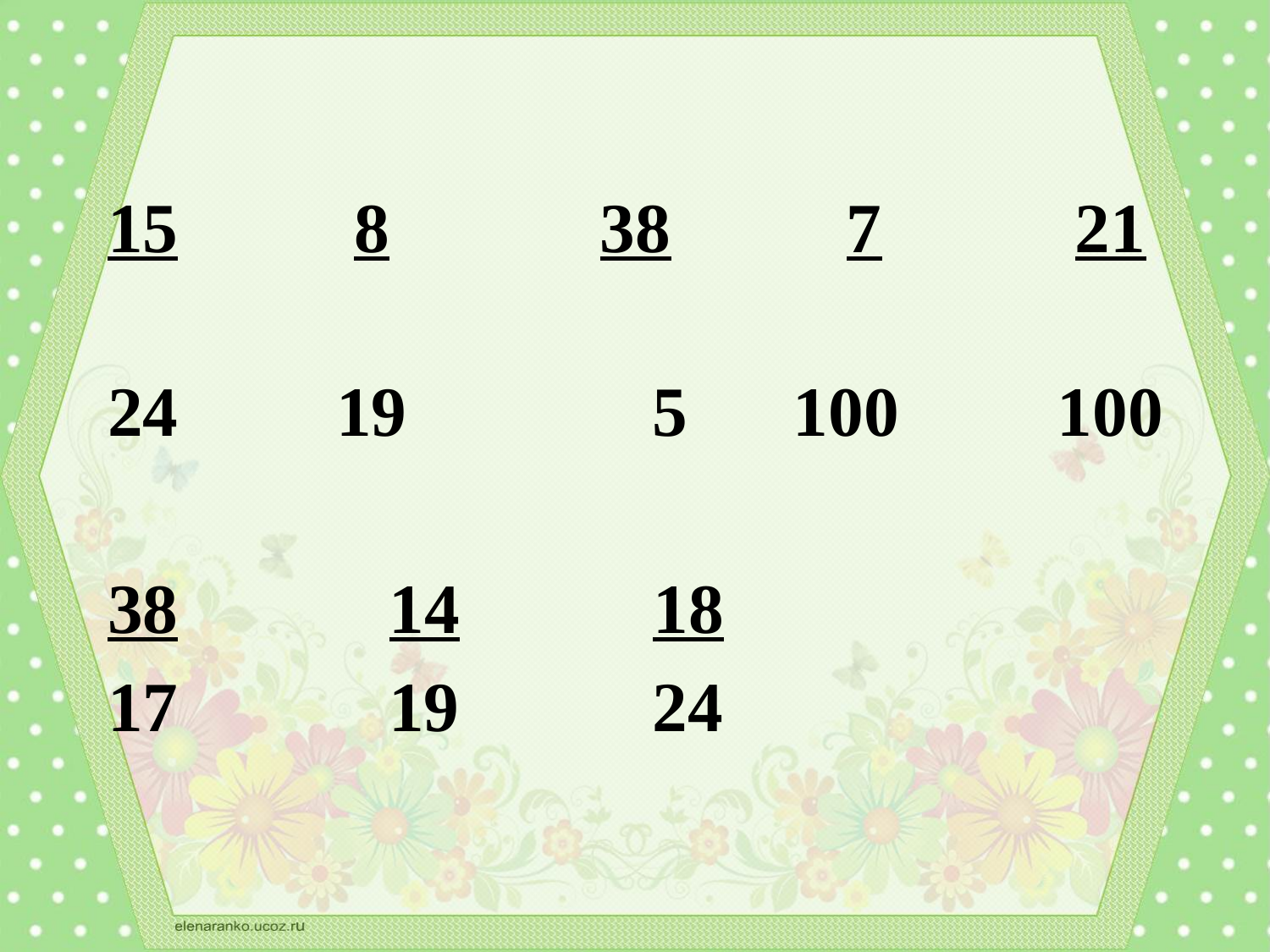

#
15          8            38          7           21
24         19              5      100         100

38            14           18
17            19           24